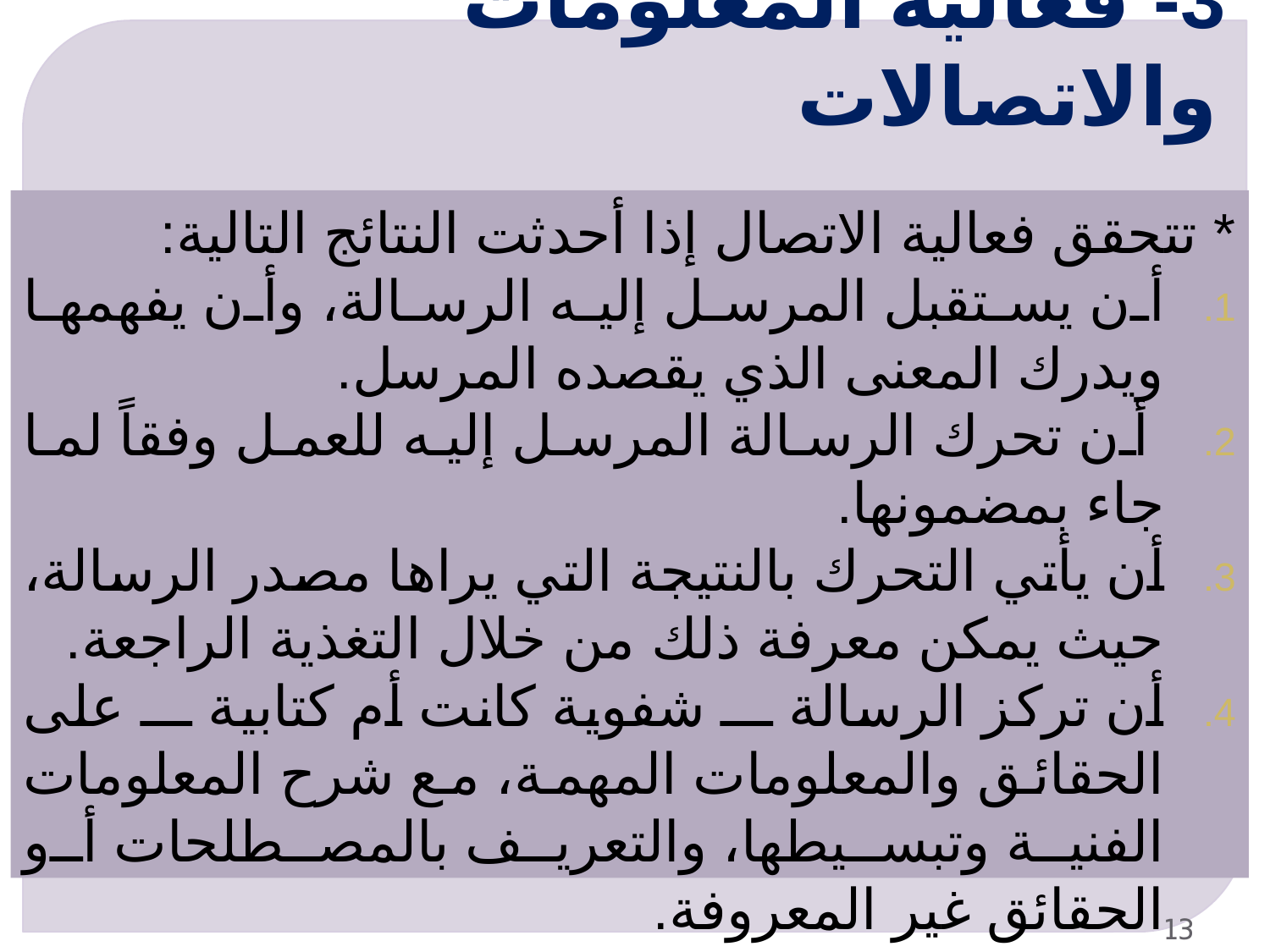

# 3- فعالية المعلومات والاتصالات
* تتحقق فعالية الاتصال إذا أحدثت النتائج التالية:
أن يستقبل المرسل إليه الرسالة، وأن يفهمها ويدرك المعنى الذي يقصده المرسل.
 أن تحرك الرسالة المرسل إليه للعمل وفقاً لما جاء بمضمونها.
أن يأتي التحرك بالنتيجة التي يراها مصدر الرسالة، حيث يمكن معرفة ذلك من خلال التغذية الراجعة.
أن تركز الرسالة ـــ شفوية كانت أم كتابية ـــ على الحقائق والمعلومات المهمة، مع شرح المعلومات الفنية وتبسيطها، والتعريف بالمصطلحات أو الحقائق غير المعروفة.
13